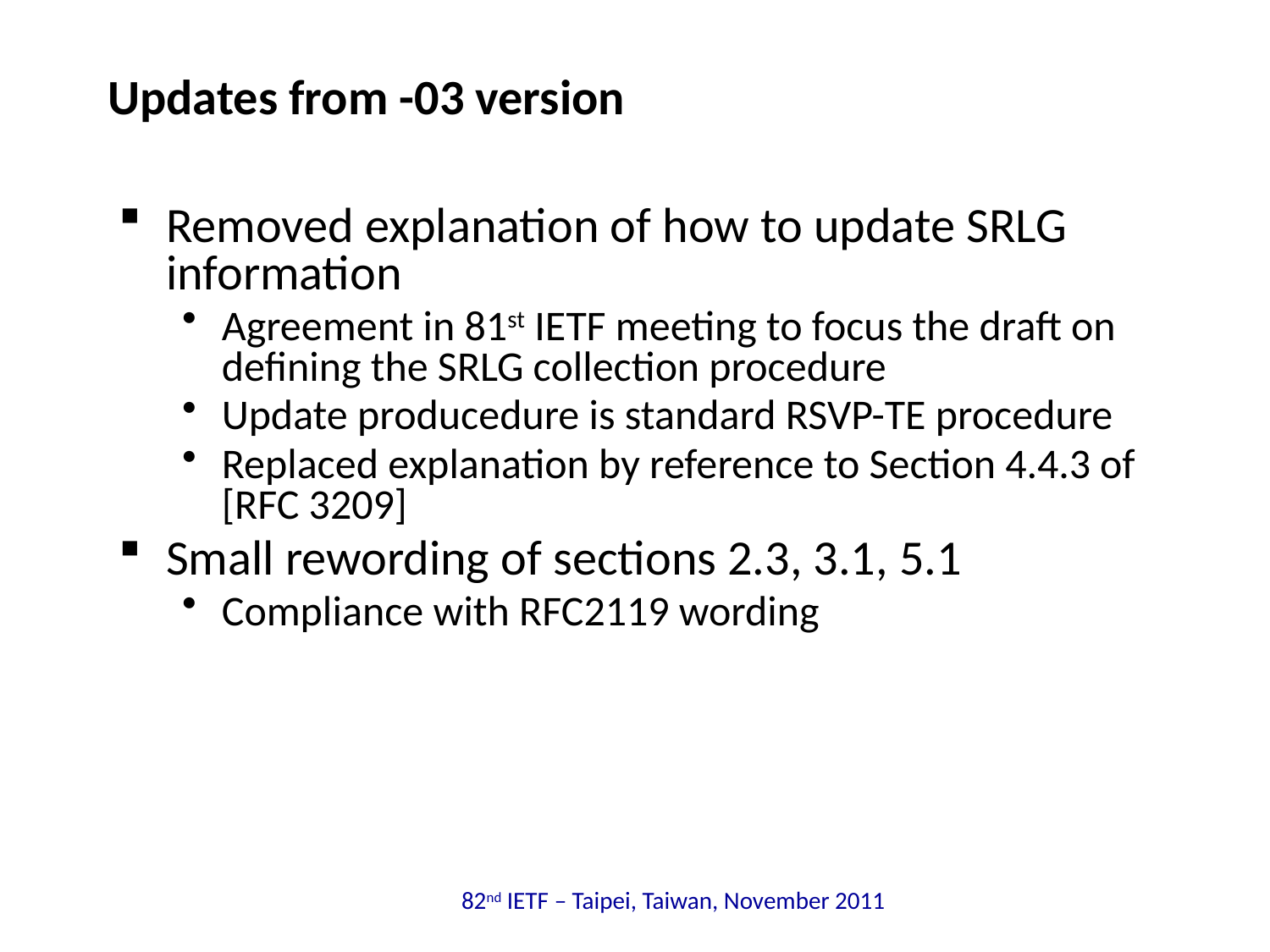

# Updates from -03 version

Removed explanation of how to update SRLG information
Agreement in 81st IETF meeting to focus the draft on defining the SRLG collection procedure
Update producedure is standard RSVP-TE procedure
Replaced explanation by reference to Section 4.4.3 of [RFC 3209]
Small rewording of sections 2.3, 3.1, 5.1
Compliance with RFC2119 wording